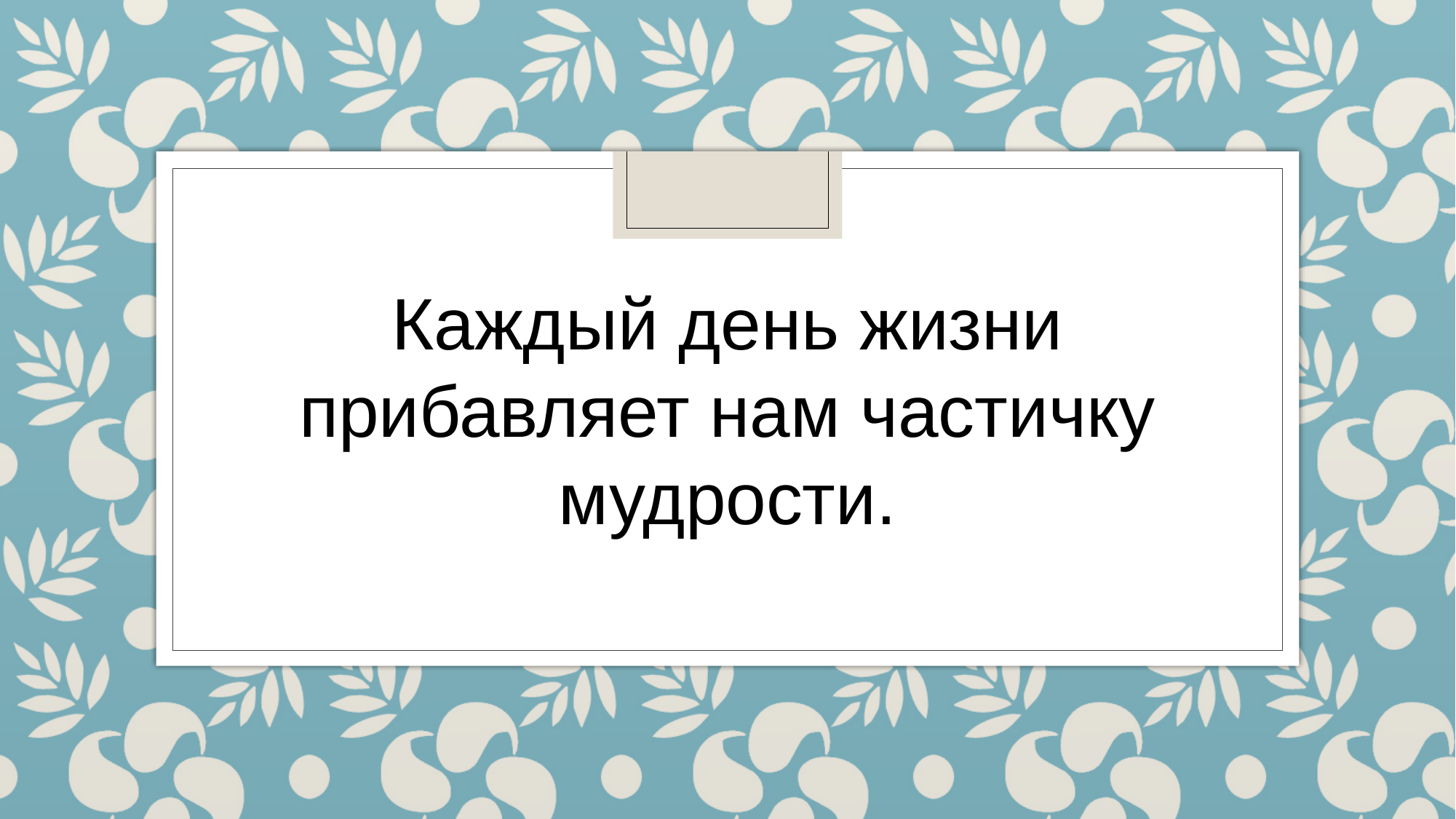

Каждый день жизни прибавляет нам частичку мудрости.